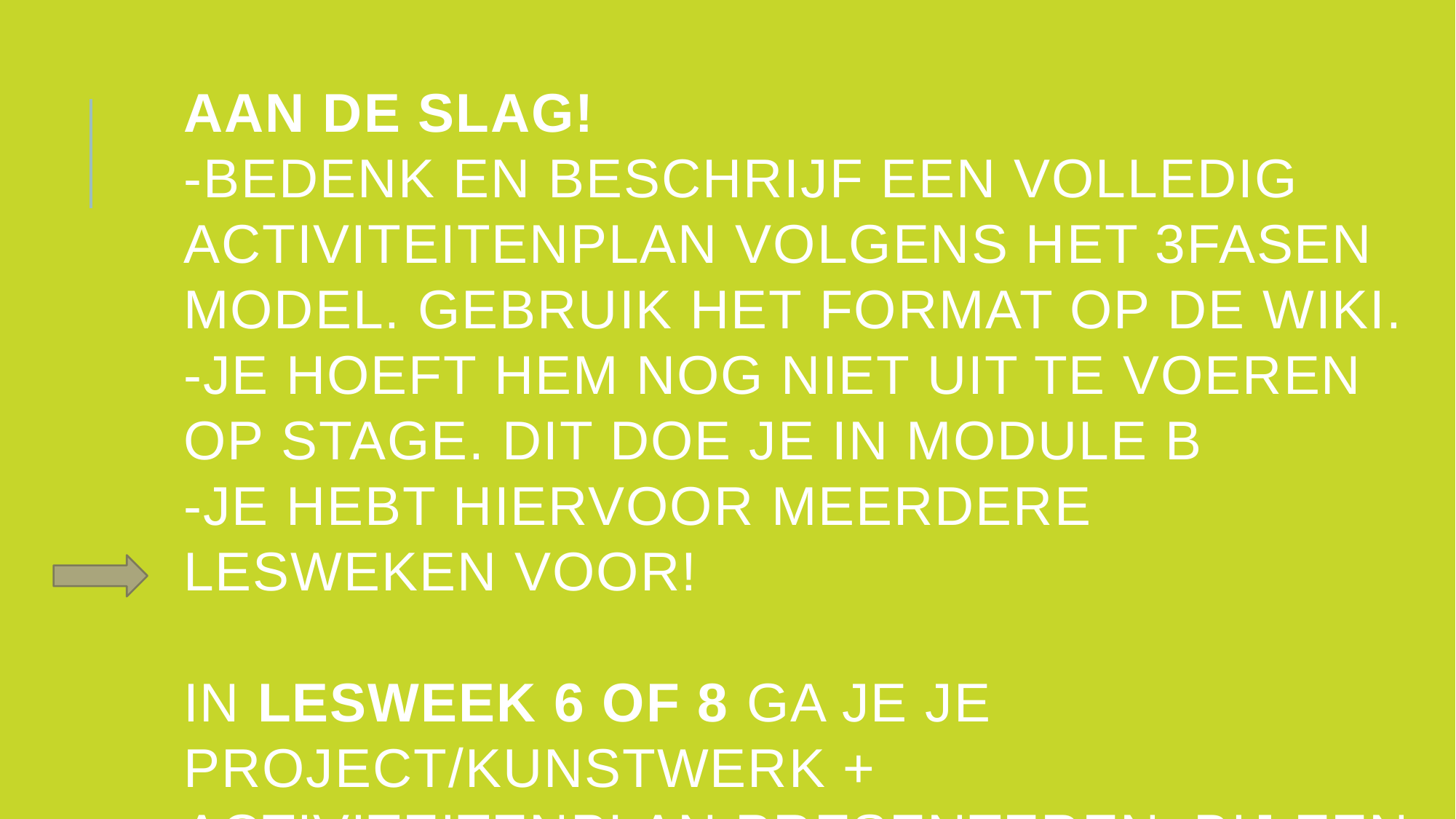

aan de slag!
-bedenk en beschrijf een volledig activiteitenplan volgens het 3fasen model. Gebruik het format op de wiki.
-je hoeft hem nog niet uit te voeren op stage. Dit doe je in module B
-Je hebt hiervoor meerdere lesweken voor!

In lesweek 6 of 8 ga je je project/kunstwerk + activiteitenplan presenteren. Bij een voldoende beoordeling ga je over naar module B.

#